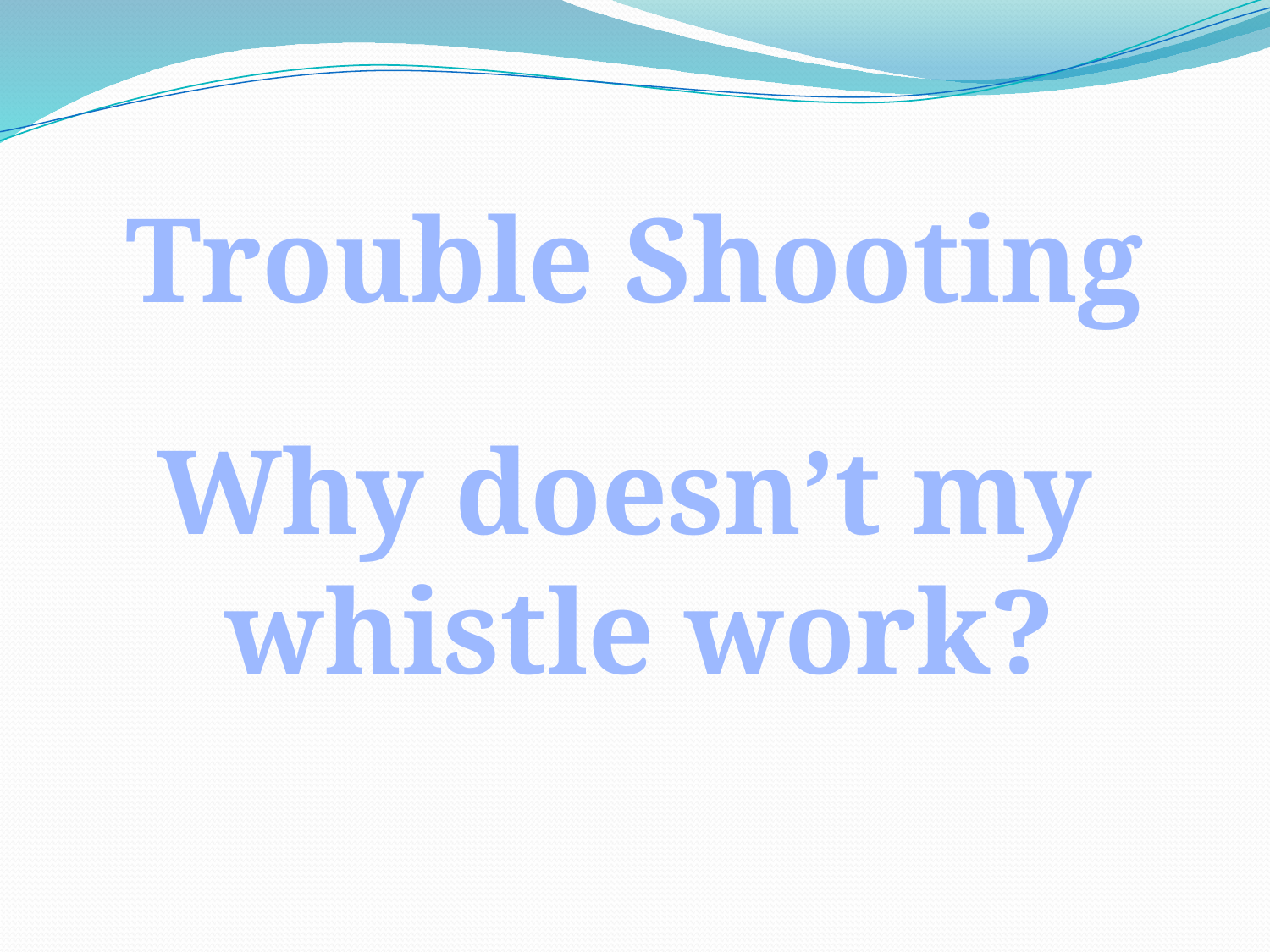

Trouble Shooting
Why doesn’t my
whistle work?